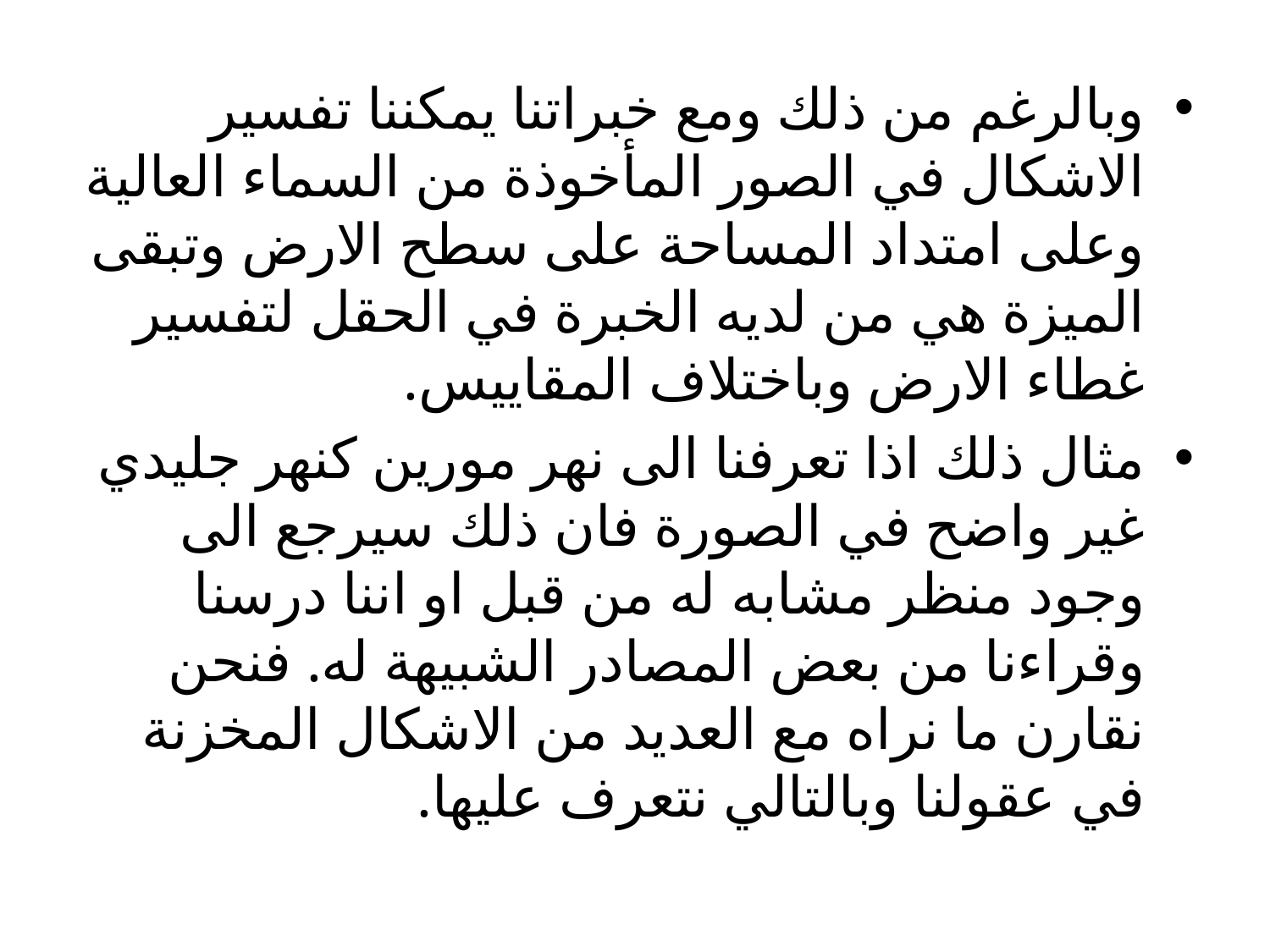

وبالرغم من ذلك ومع خبراتنا يمكننا تفسير الاشكال في الصور المأخوذة من السماء العالية وعلى امتداد المساحة على سطح الارض وتبقى الميزة هي من لديه الخبرة في الحقل لتفسير غطاء الارض وباختلاف المقاييس.
مثال ذلك اذا تعرفنا الى نهر مورين كنهر جليدي غير واضح في الصورة فان ذلك سيرجع الى وجود منظر مشابه له من قبل او اننا درسنا وقراءنا من بعض المصادر الشبيهة له. فنحن نقارن ما نراه مع العديد من الاشكال المخزنة في عقولنا وبالتالي نتعرف عليها.